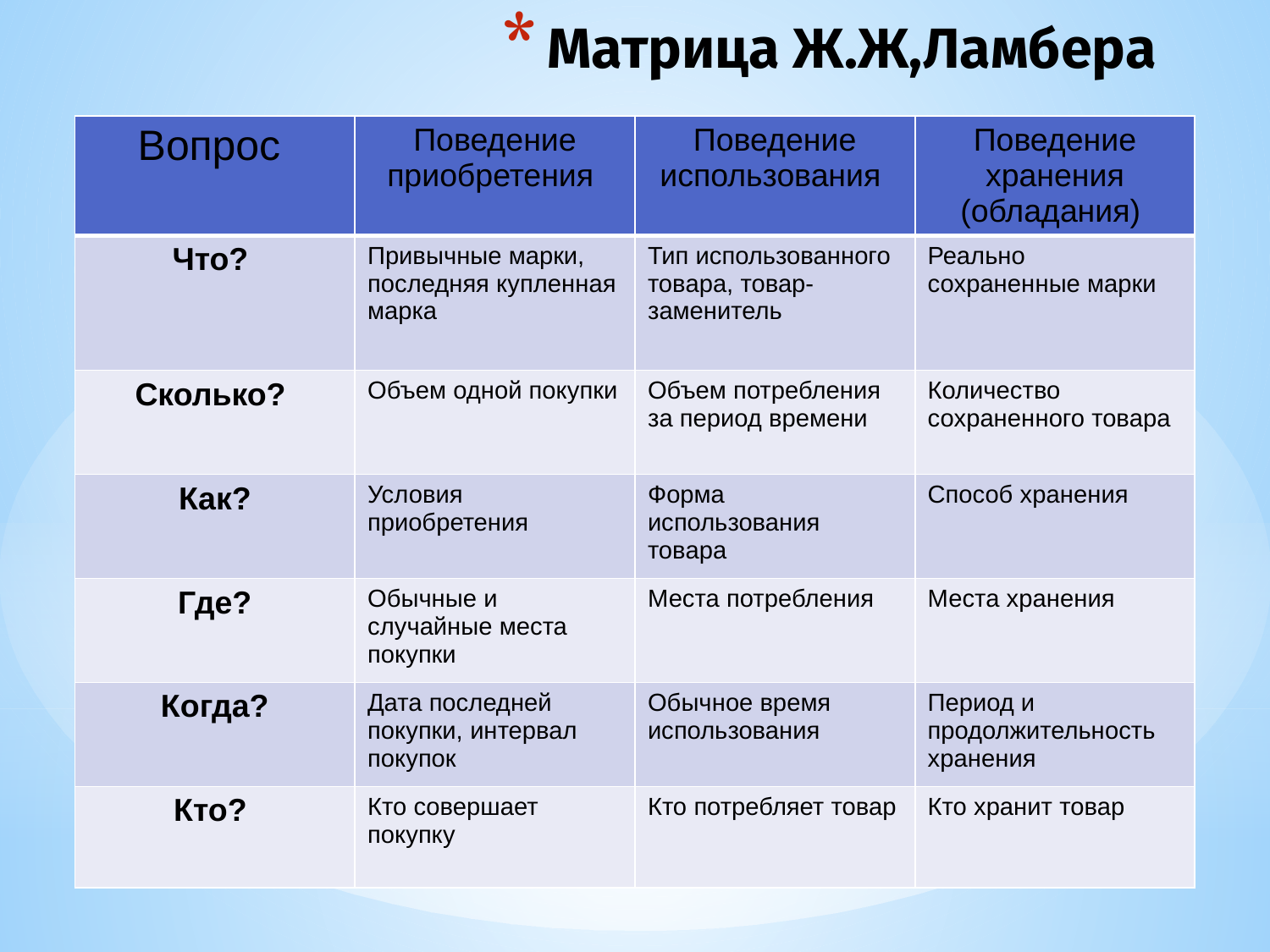

# Матрица Ж.Ж,Ламбера
| Вопрос | Поведение приобретения | Поведение использования | Поведение хранения (обладания) |
| --- | --- | --- | --- |
| Что? | Привычные марки, последняя купленная марка | Тип использованного товара, товар-заменитель | Реально сохраненные марки |
| Сколько? | Объем одной покупки | Объем потребления за период времени | Количество сохраненного товара |
| Как? | Условия приобретения | Форма использования товара | Способ хранения |
| Где? | Обычные и случайные места покупки | Места потребления | Места хранения |
| Когда? | Дата последней покупки, интервал покупок | Обычное время использования | Период и продолжительность хранения |
| Кто? | Кто совершает покупку | Кто потребляет товар | Кто хранит товар |